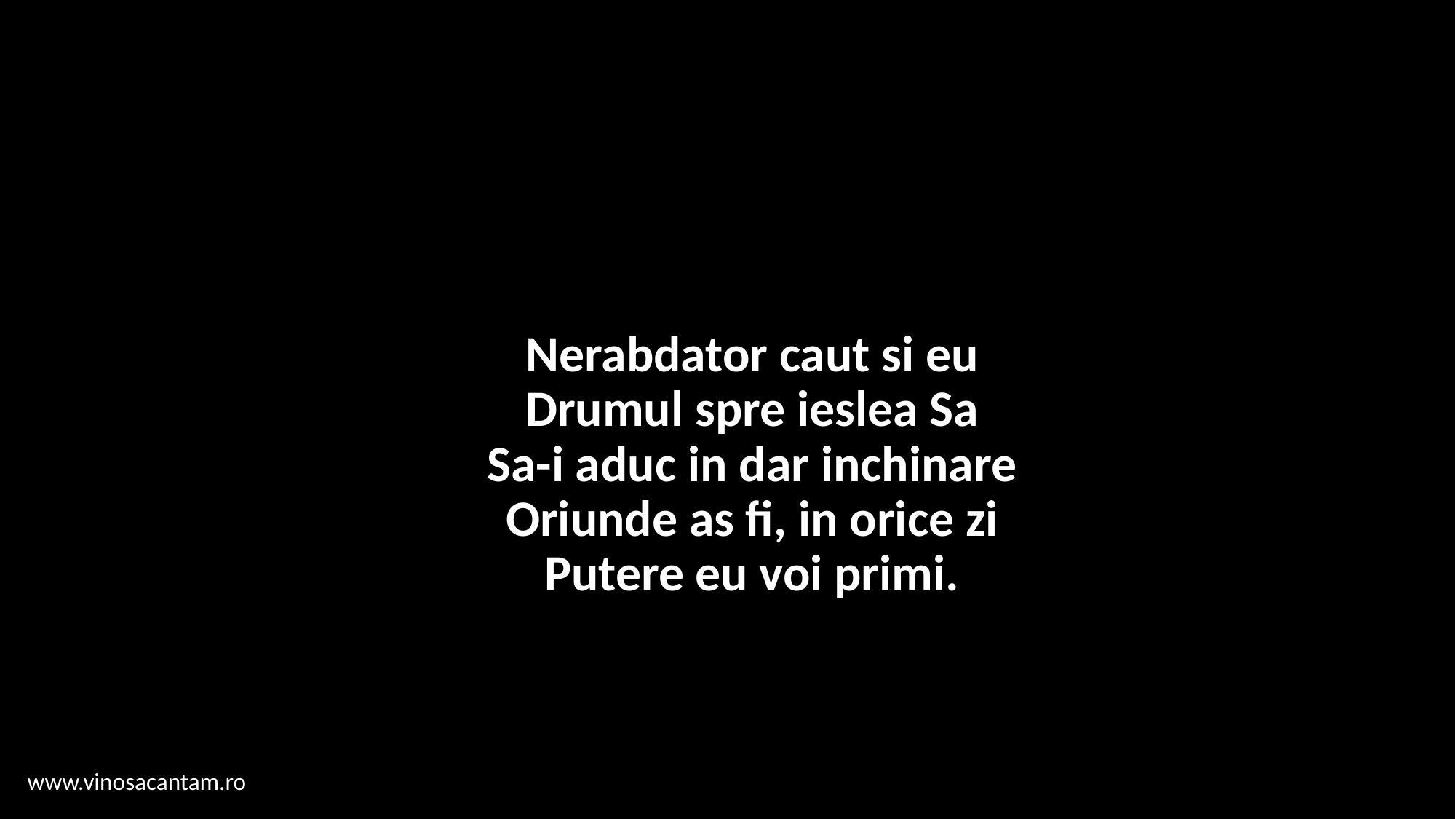

# Nerabdator caut si eu Drumul spre ieslea Sa Sa-i aduc in dar inchinare Oriunde as fi, in orice zi Putere eu voi primi.
www.vinosacantam.ro